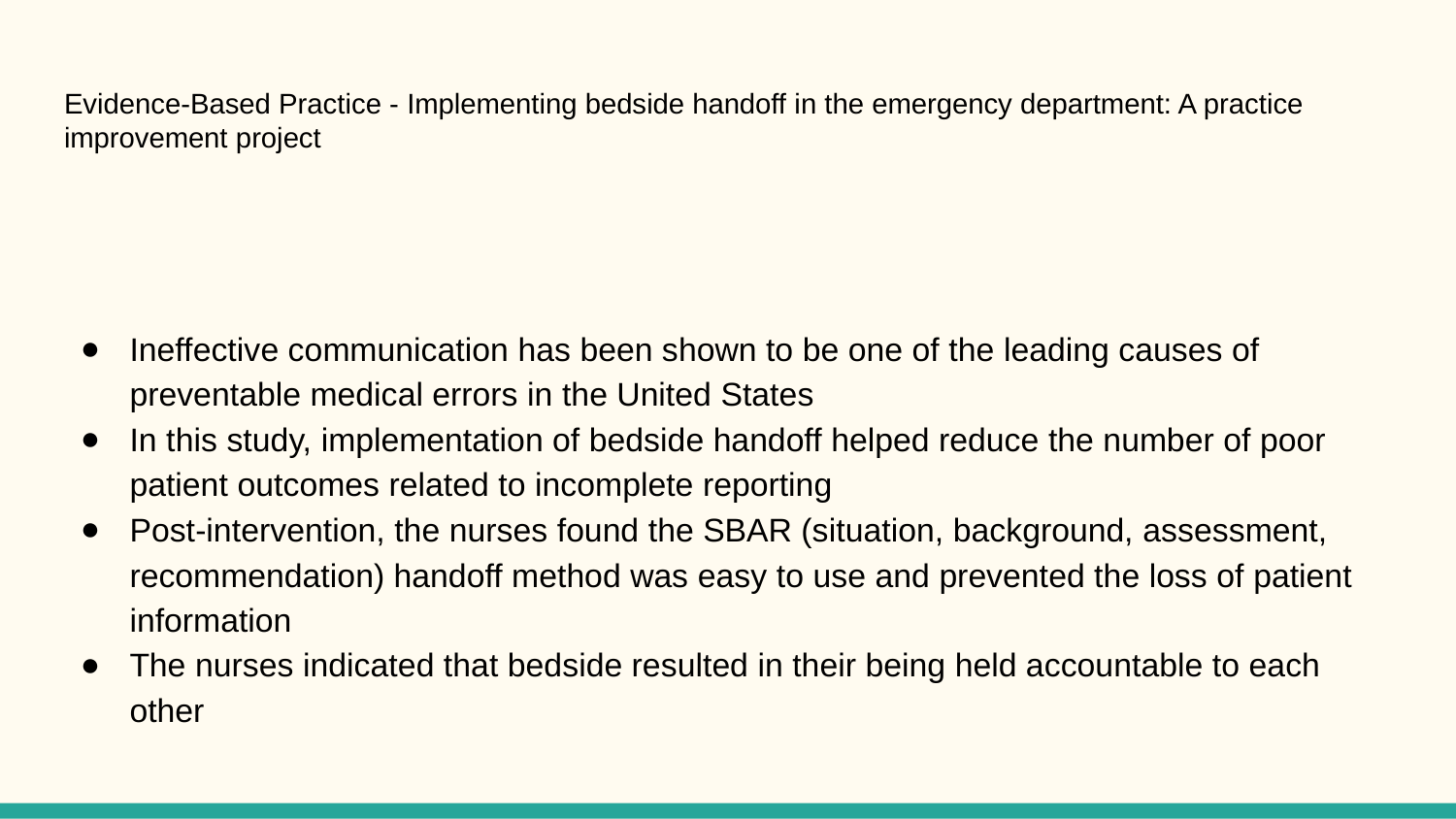

# Evidence-Based Practice - Implementing bedside handoff in the emergency department: A practice improvement project
Ineffective communication has been shown to be one of the leading causes of preventable medical errors in the United States
In this study, implementation of bedside handoff helped reduce the number of poor patient outcomes related to incomplete reporting
Post-intervention, the nurses found the SBAR (situation, background, assessment, recommendation) handoff method was easy to use and prevented the loss of patient information
The nurses indicated that bedside resulted in their being held accountable to each other